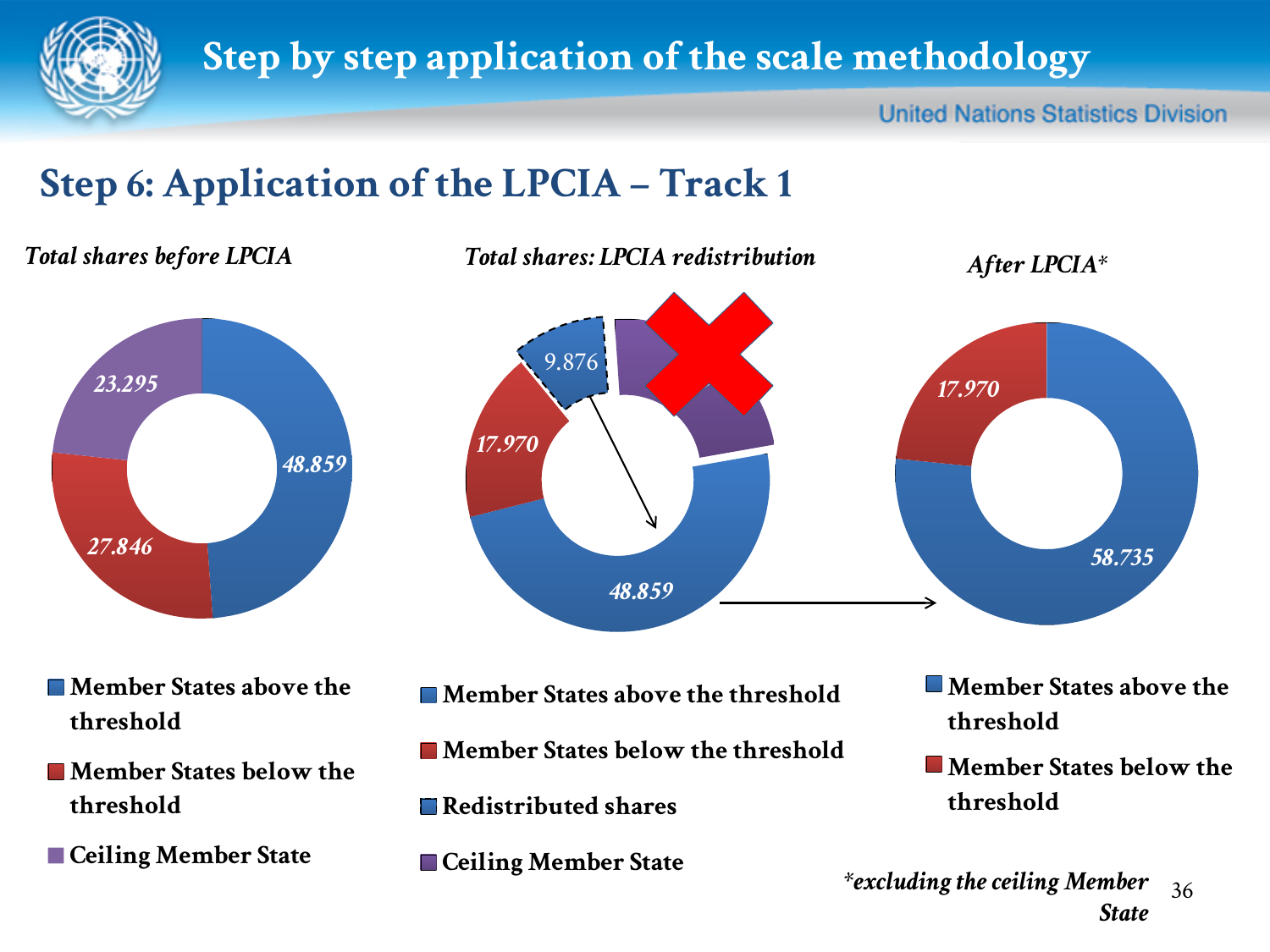

Step by step application of the scale methodology
Step 6: Application of the LPCIA – Track 1

### Chart: Total shares before LPCIA

| Category |  |
|---|---|
| Member States above the threshold | 48.858802470441304 |
| Member States below the threshold | 27.845999891014607 |
| Ceiling Member State | 23.29519763854405 |

### Chart: Total shares: LPCIA redistribution

| Category |  |
|---|---|
| Member States above the threshold | 48.858802470441304 |
| Member States below the threshold | 17.96970362293543 |
| Redistributed shares | 9.876296268079177 |
| Ceiling Member State | 23.29519763854405 |

### Chart: After LPCIA*

| Category |  |
|---|---|
| Member States above the threshold | 58.73509873852048 |
| Member States below the threshold | 17.96970362293543 |
*excluding the ceiling Member State
36